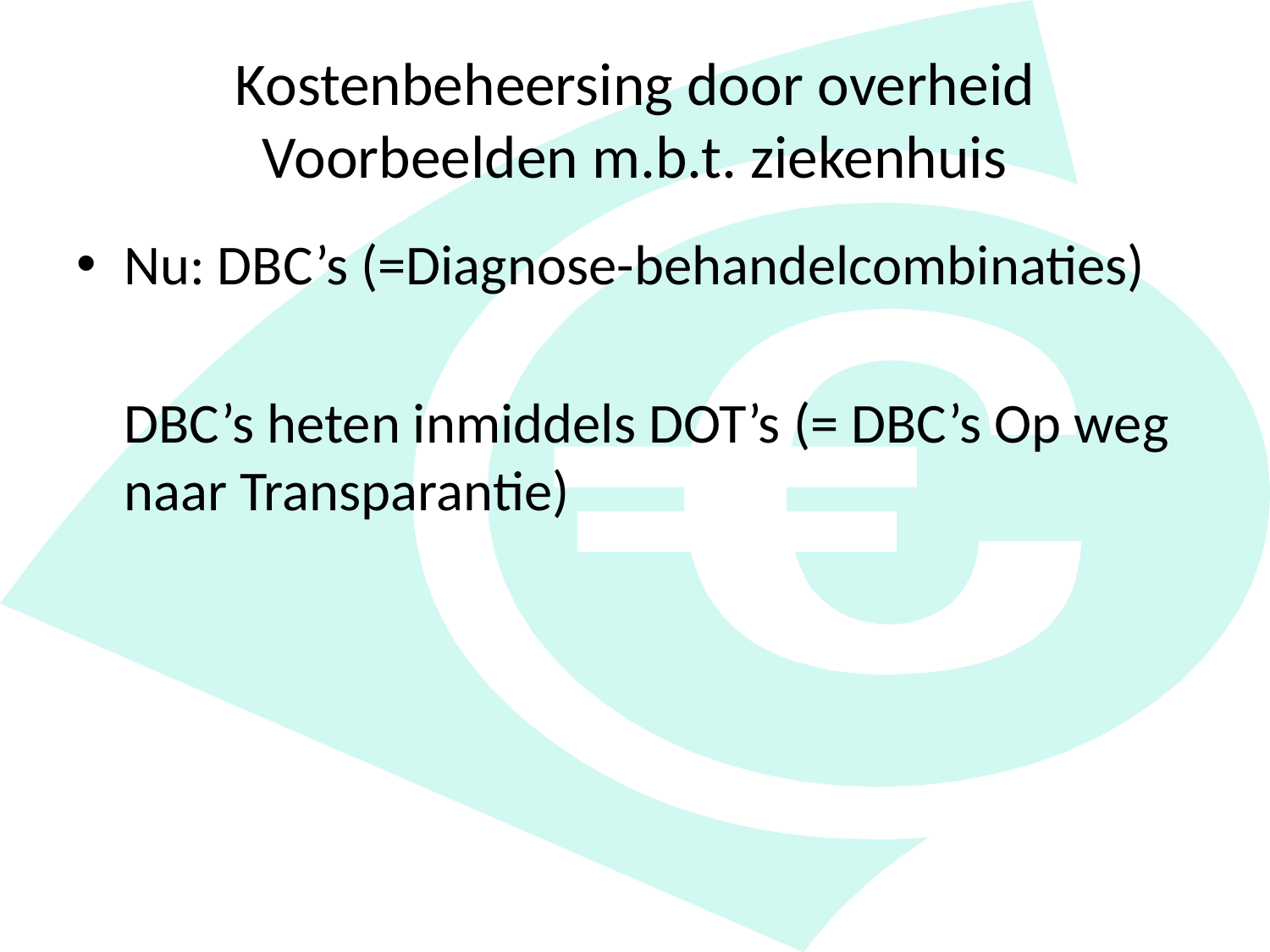

# Kostenbeheersing door overheid Voorbeelden m.b.t. ziekenhuis
Nu: DBC’s (=Diagnose-behandelcombinaties)

	DBC’s heten inmiddels DOT’s (= DBC’s Op weg naar Transparantie)